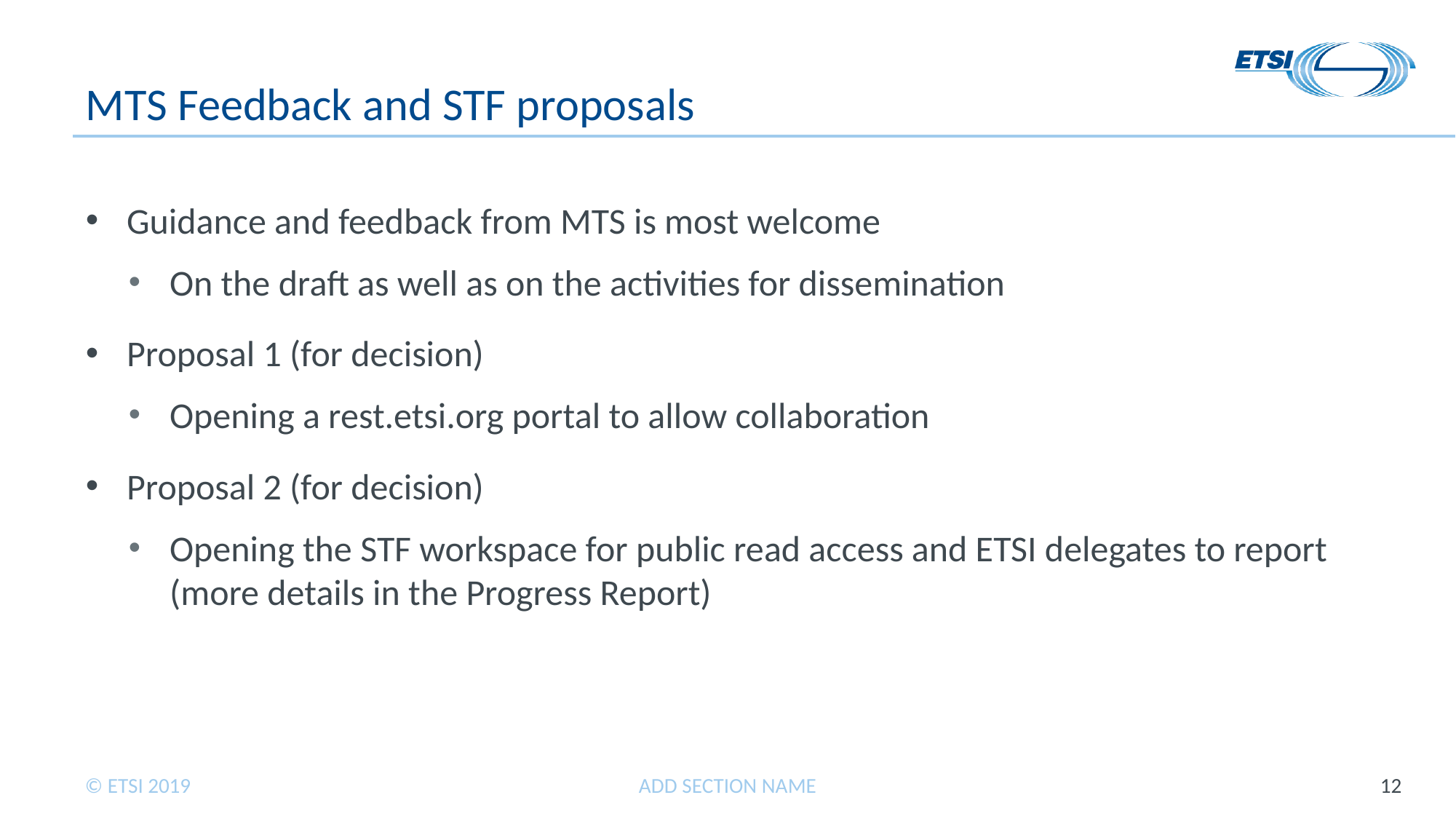

# MTS Feedback and STF proposals
Guidance and feedback from MTS is most welcome
On the draft as well as on the activities for dissemination
Proposal 1 (for decision)
Opening a rest.etsi.org portal to allow collaboration
Proposal 2 (for decision)
Opening the STF workspace for public read access and ETSI delegates to report (more details in the Progress Report)
ADD SECTION NAME